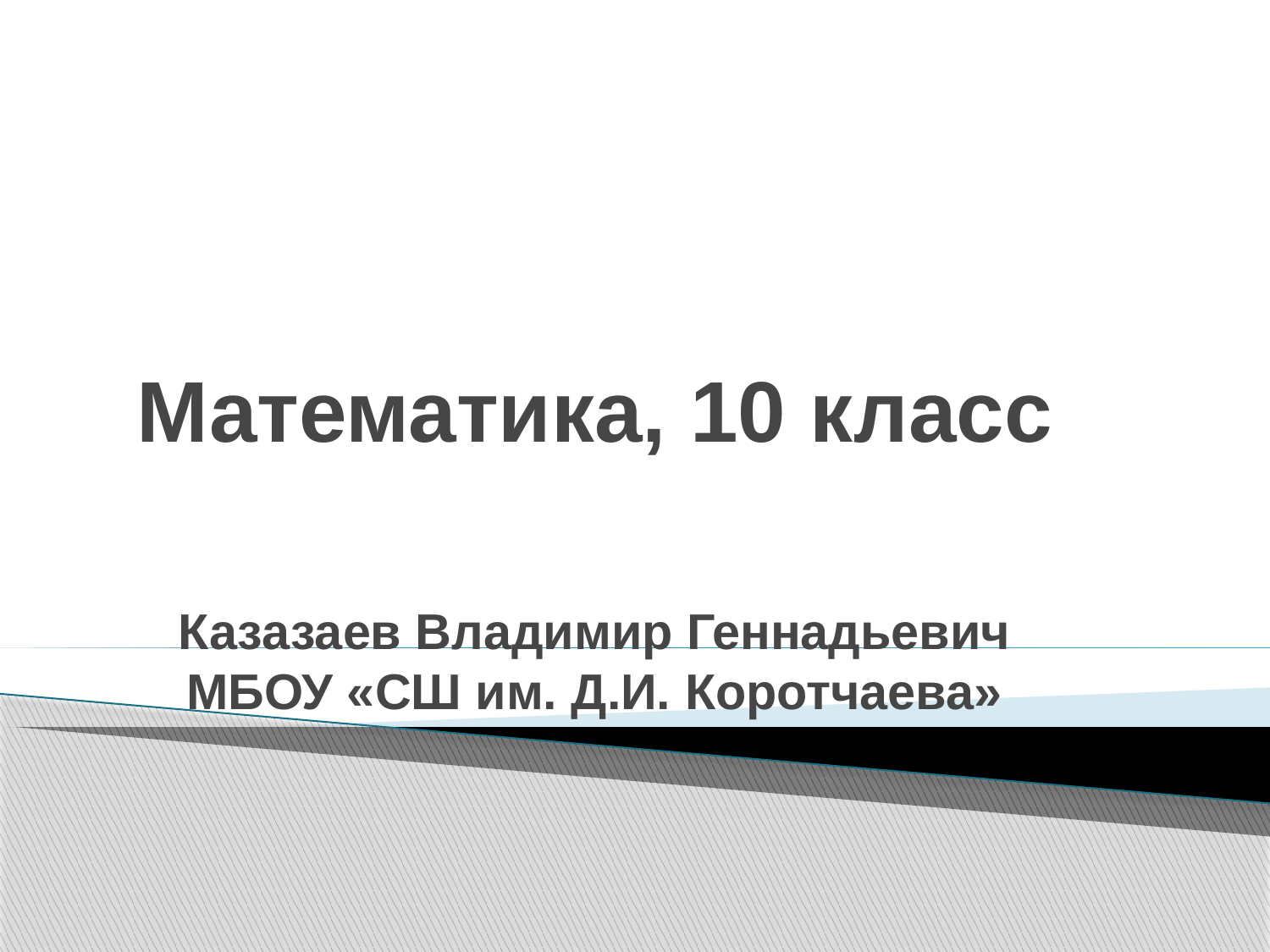

# Математика, 10 класс Казазаев Владимир Геннадьевич МБОУ «СШ им. Д.И. Коротчаева»